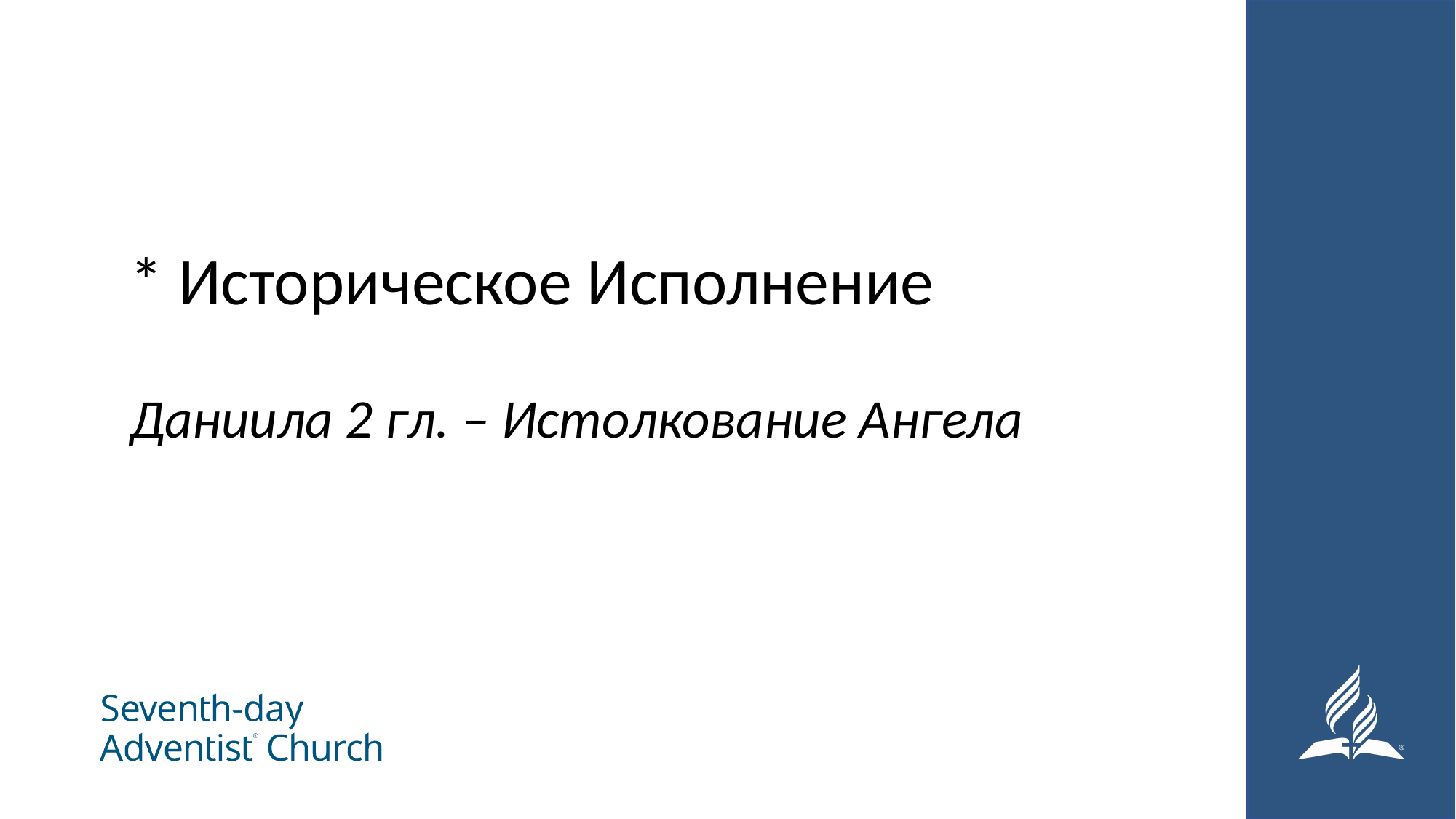

# * Историческое Исполнение Даниила 2 гл. – Истолкование Ангела